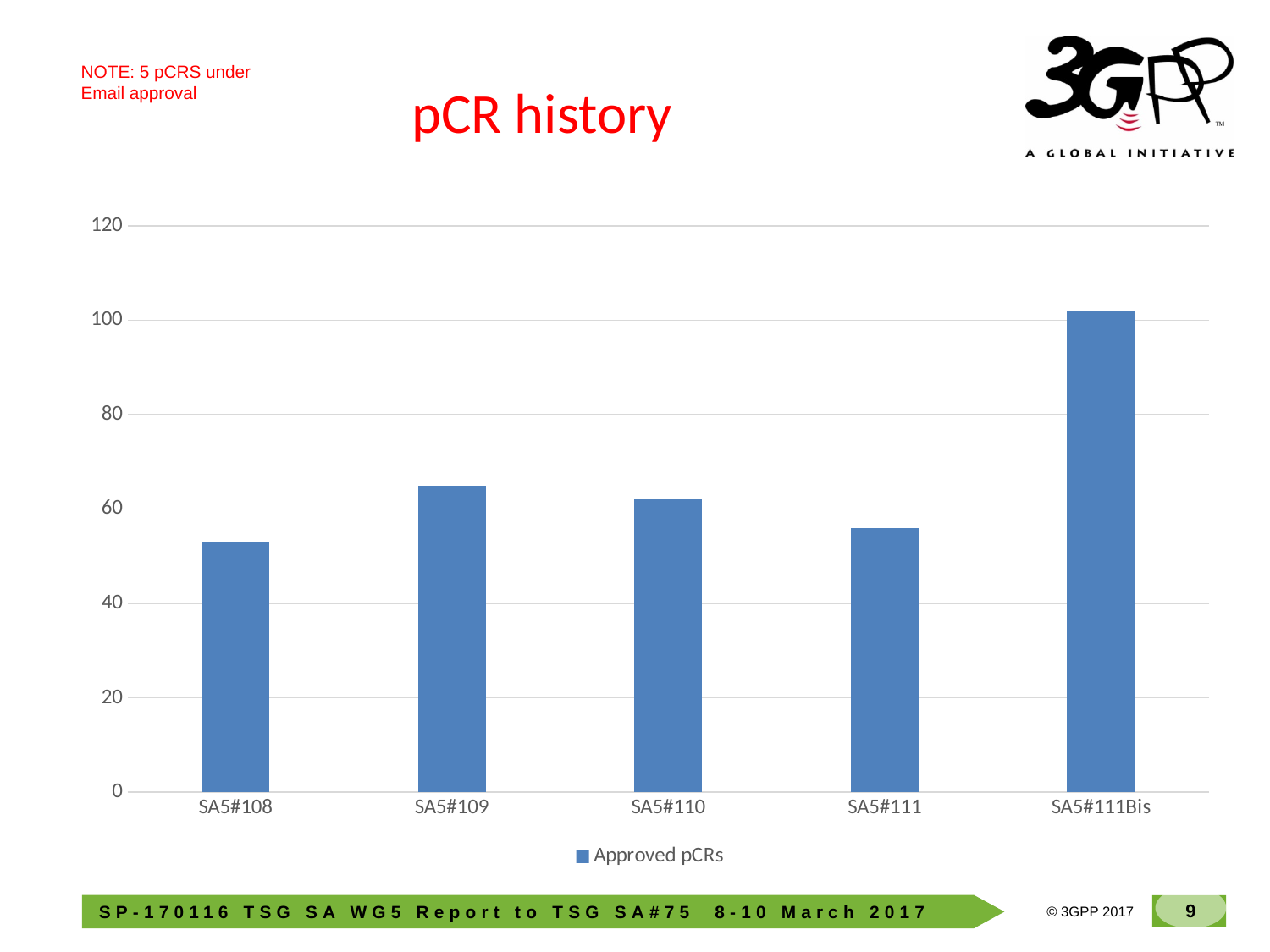

# pCR history
NOTE: 5 pCRS under
Email approval

### Chart

| Category | Approved pCRs |
|---|---|
| SA5#108 | 53.0 |
| SA5#109 | 65.0 |
| SA5#110 | 62.0 |
| SA5#111 | 56.0 |
| SA5#111Bis | 102.0 |